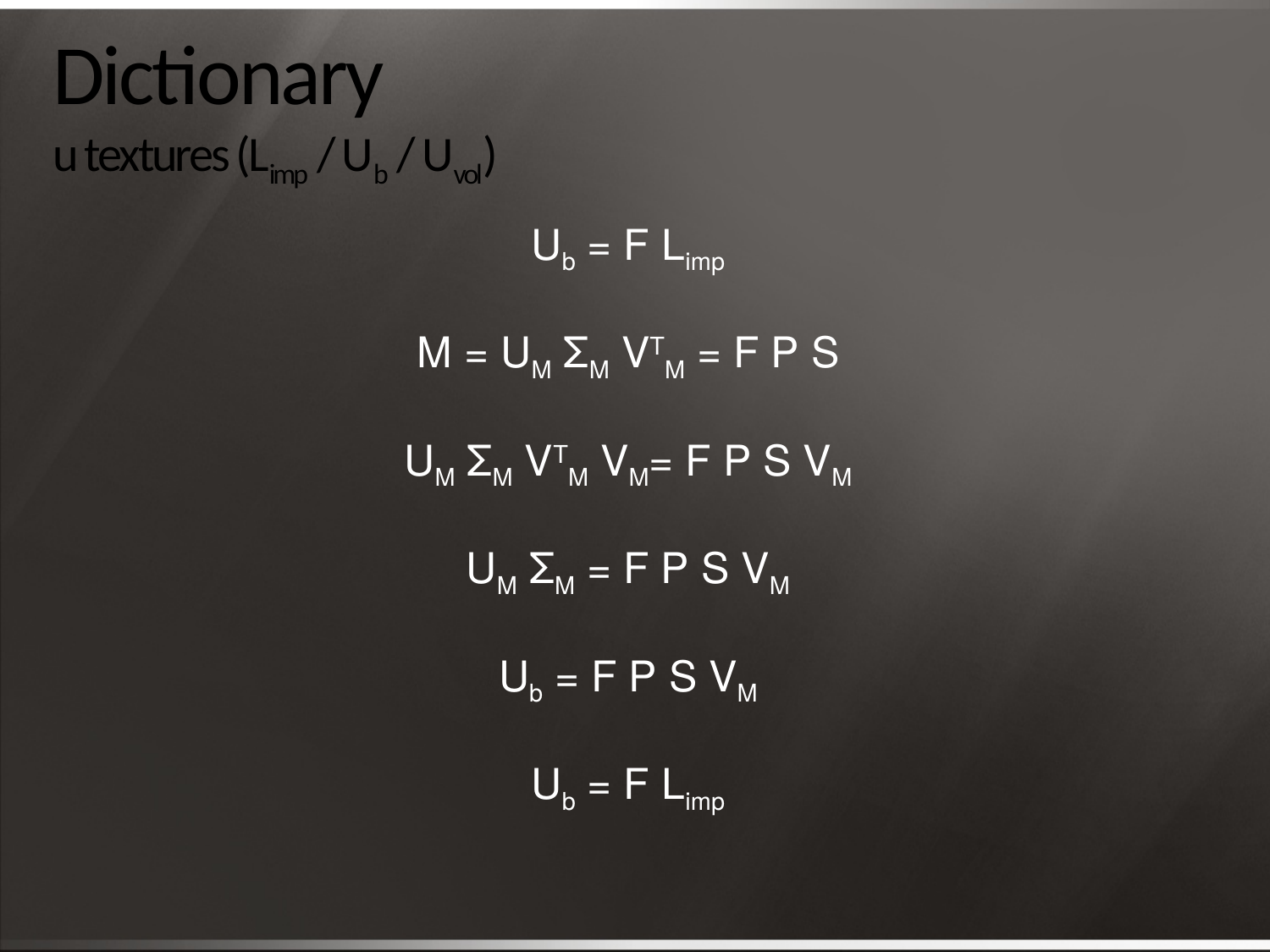

# Dictionary u textures (Limp / Ub / Uvol)
Ub = F Limp
M = UM ΣM VTM = F P S
UM ΣM VTM VM= F P S VM
UM ΣM = F P S VM
Ub = F P S VM
Ub = F Limp